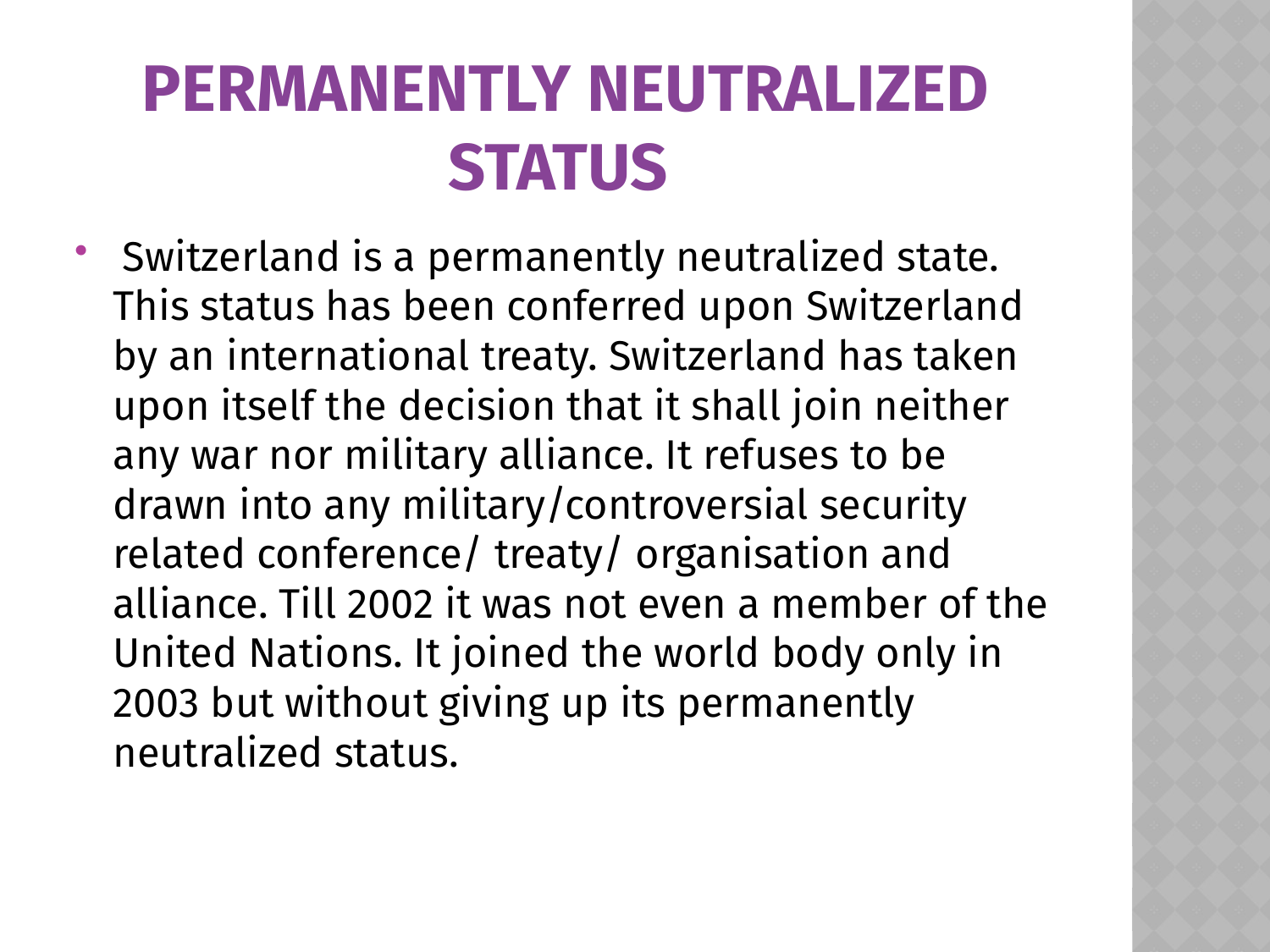

# Permanently Neutralized Status
 Switzerland is a permanently neutralized state. This status has been conferred upon Switzerland by an international treaty. Switzerland has taken upon itself the decision that it shall join neither any war nor military alliance. It refuses to be drawn into any military/controversial security related conference/ treaty/ organisation and alliance. Till 2002 it was not even a member of the United Nations. It joined the world body only in 2003 but without giving up its permanently neutralized status.